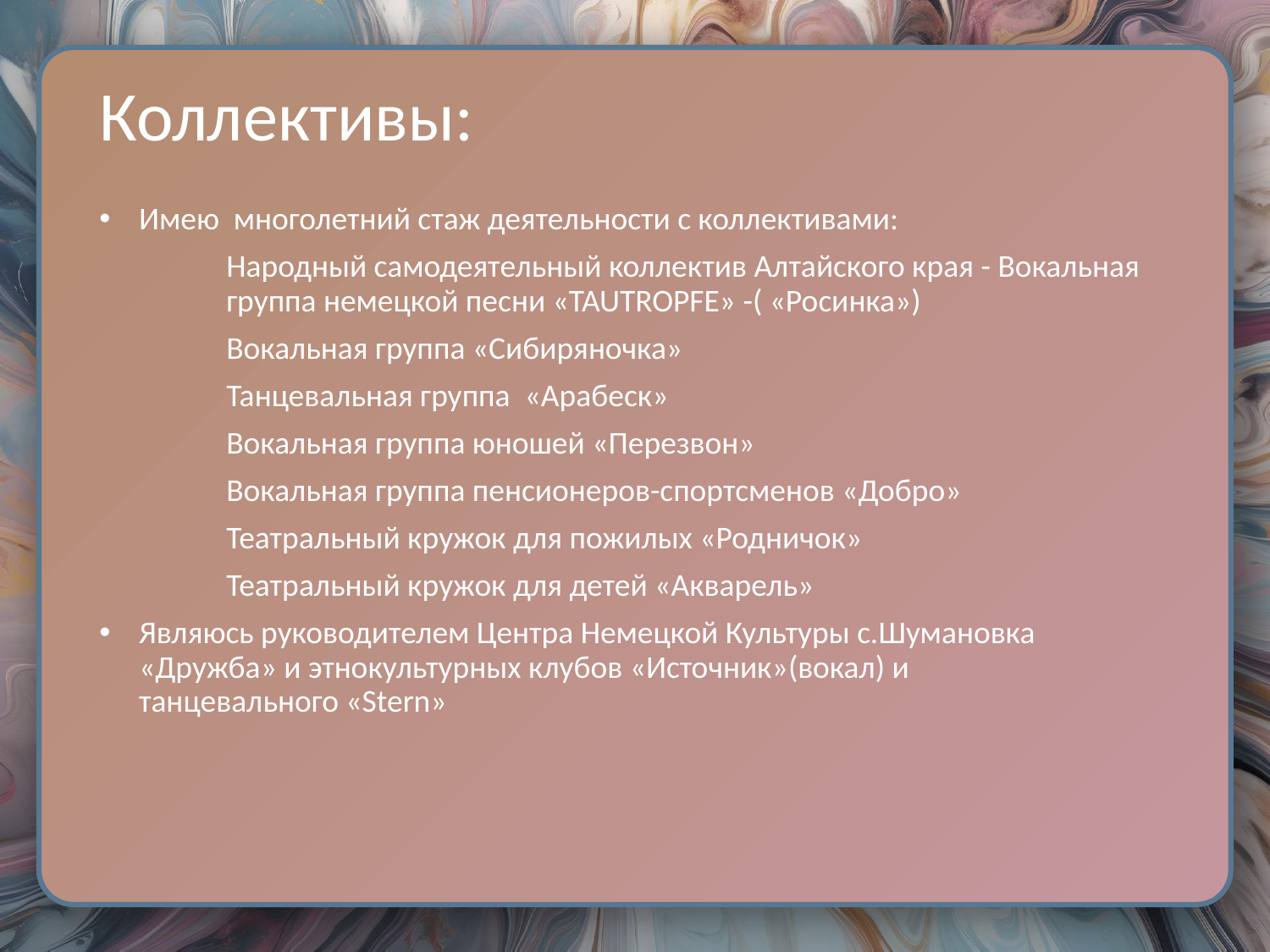

# Коллективы:
Имею  многолетний стаж деятельности с коллективами:
	Народный самодеятельный коллектив Алтайского края - Вокальная 	группа немецкой песни «TAUTROPFE» -( «Росинка»)
	Вокальная группа «Сибиряночка»
	Танцевальная группа  «Арабеск»
	Вокальная группа юношей «Перезвон»
	Вокальная группа пенсионеров-спортсменов «Добро»
	Театральный кружок для пожилых «Родничок»
	Театральный кружок для детей «Акварель»
Являюсь руководителем Центра Немецкой Культуры с.Шумановка 	«Дружба» и этнокультурных клубов «Источник»(вокал) и 	танцевального «Stern»